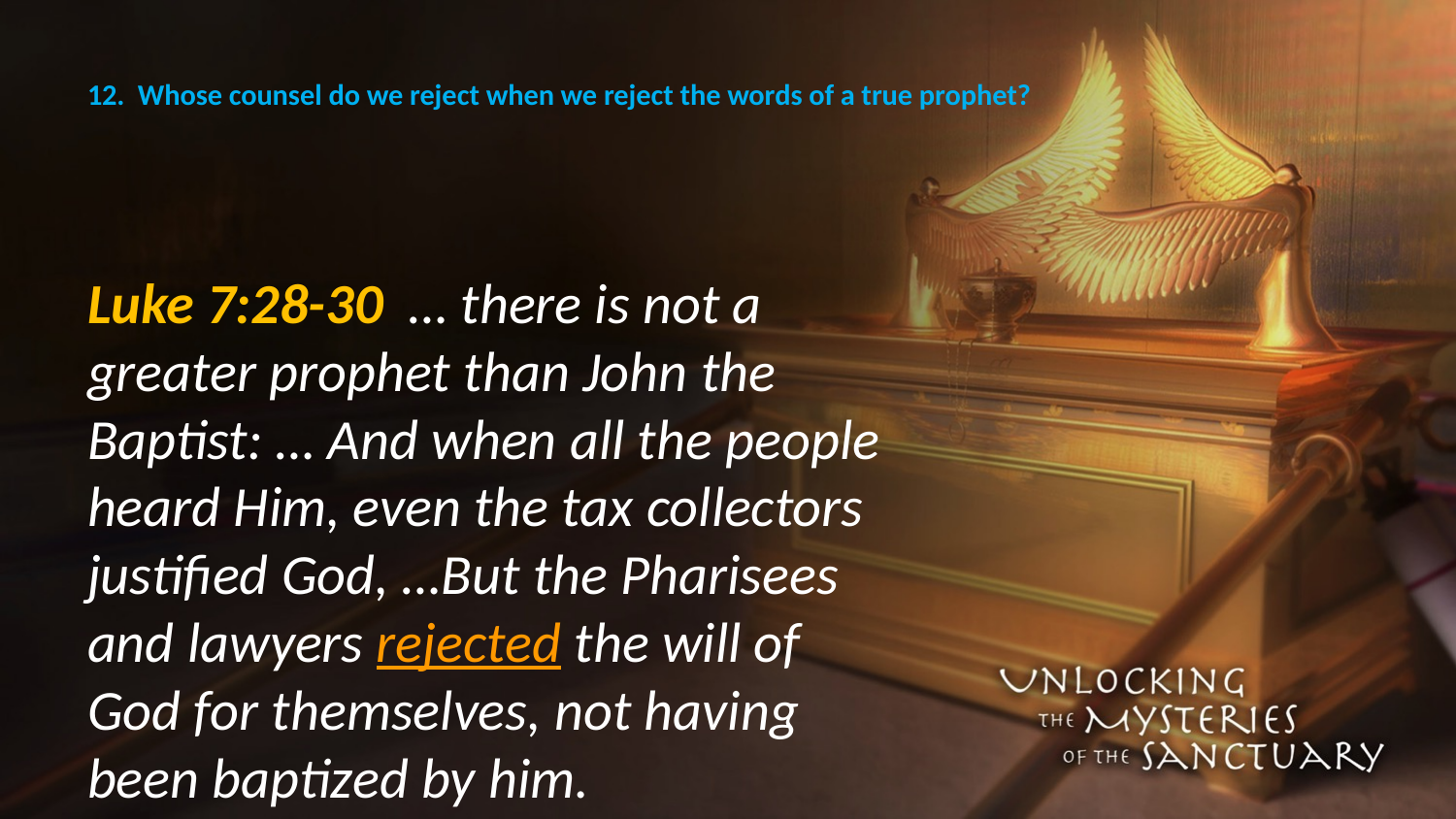

# 12.  Whose counsel do we reject when we reject the words of a true prophet?

Luke 7:28-30  … there is not a greater prophet than John the Baptist: … And when all the people heard Him, even the tax collectors justified God, …But the Pharisees and lawyers rejected the will of God for themselves, not having been baptized by him.